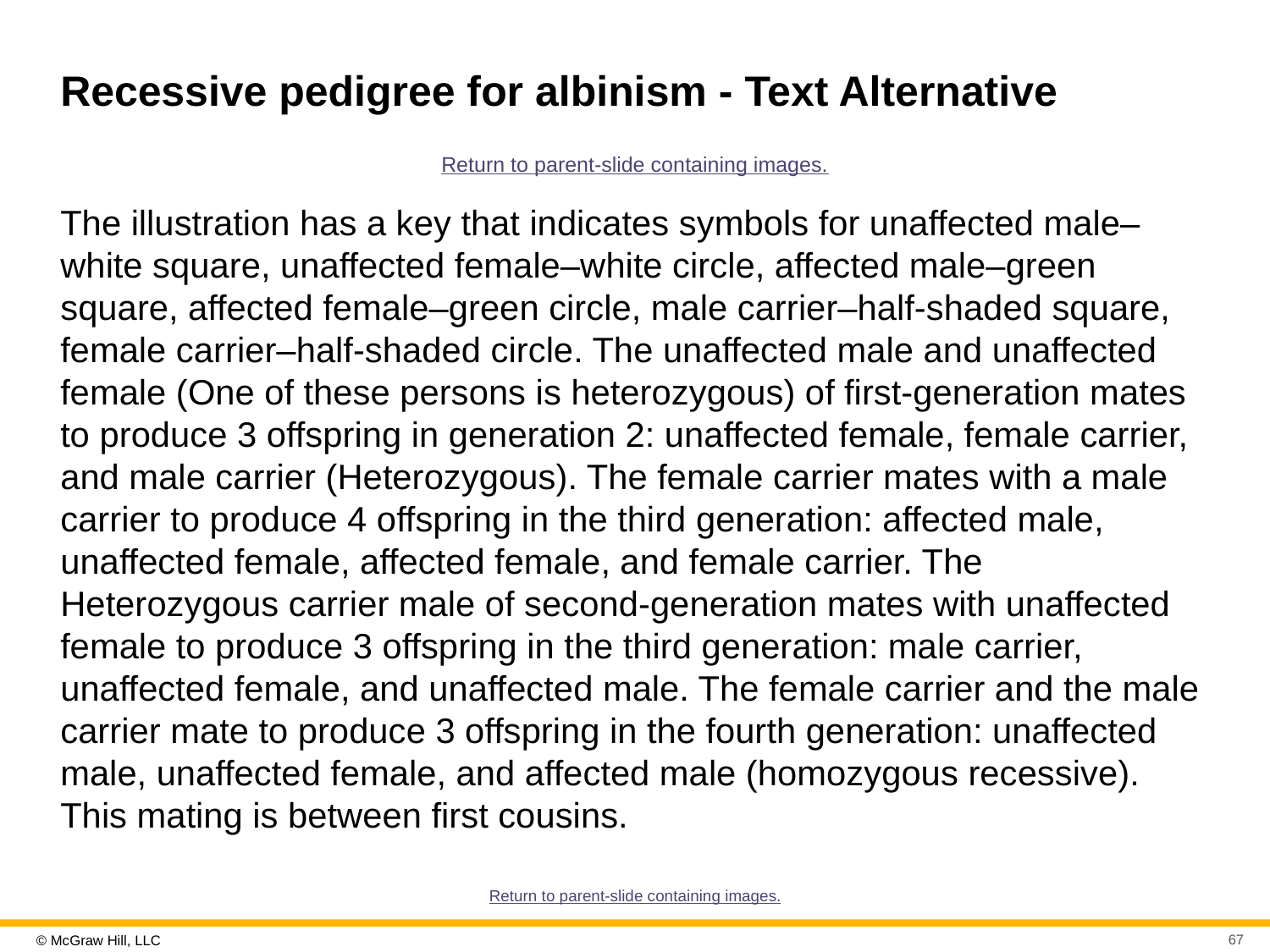

# Recessive pedigree for albinism - Text Alternative
Return to parent-slide containing images.
The illustration has a key that indicates symbols for unaffected male–white square, unaffected female–white circle, affected male–green square, affected female–green circle, male carrier–half-shaded square, female carrier–half-shaded circle. The unaffected male and unaffected female (One of these persons is heterozygous) of first-generation mates to produce 3 offspring in generation 2: unaffected female, female carrier, and male carrier (Heterozygous). The female carrier mates with a male carrier to produce 4 offspring in the third generation: affected male, unaffected female, affected female, and female carrier. The Heterozygous carrier male of second-generation mates with unaffected female to produce 3 offspring in the third generation: male carrier, unaffected female, and unaffected male. The female carrier and the male carrier mate to produce 3 offspring in the fourth generation: unaffected male, unaffected female, and affected male (homozygous recessive). This mating is between first cousins.
Return to parent-slide containing images.
67